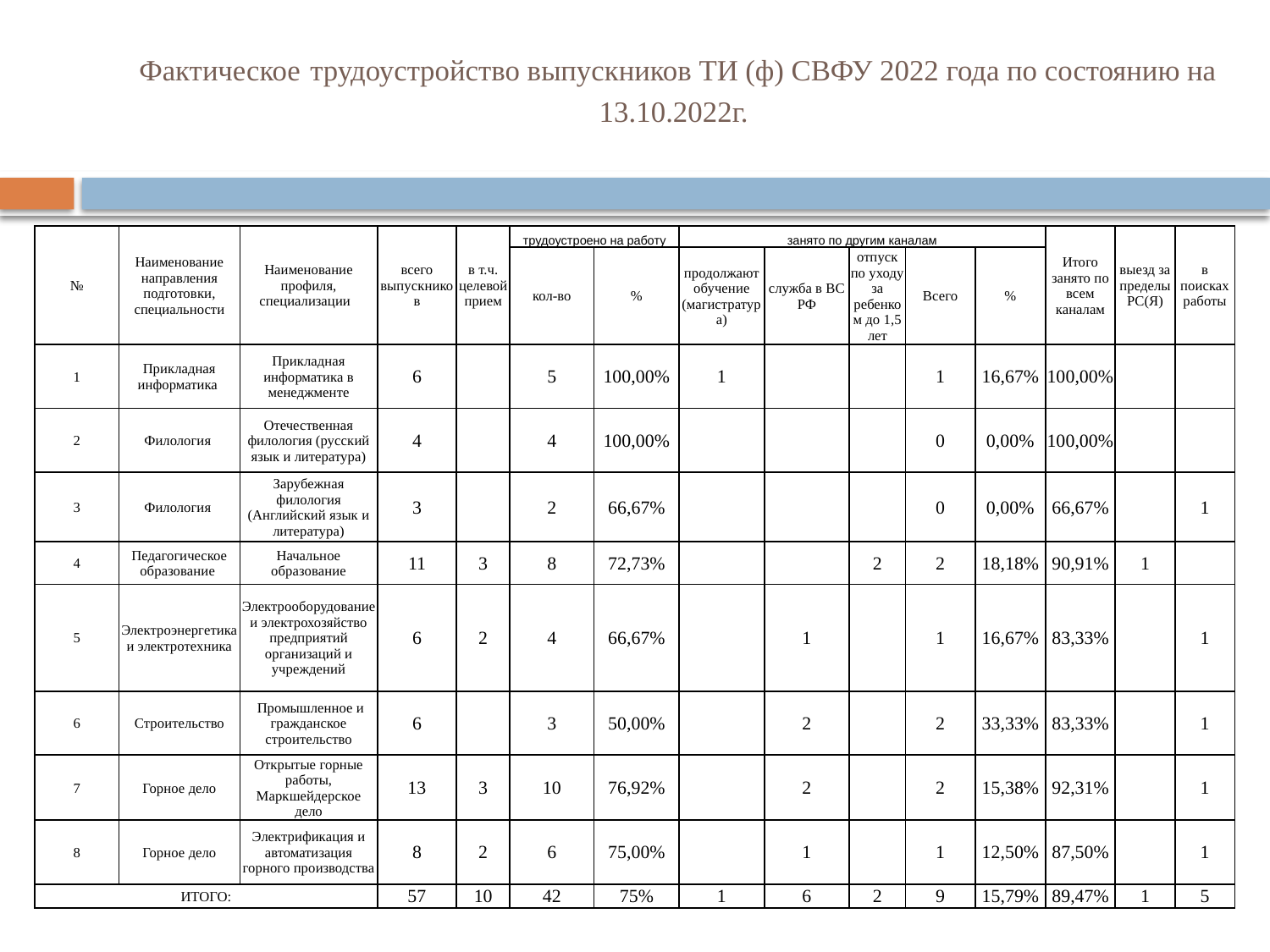

# Фактическое трудоустройство выпускников ТИ (ф) СВФУ 2022 года по состоянию на 13.10.2022г.
| № | Наименование направления подготовки, специальности | Наименование профиля, специализации | всего выпускников | в т.ч. целевой прием | трудоустроено на работу |  | занято по другим каналам |  |  |  |  | Итого занято по всем каналам | выезд за пределы РС(Я) | в поисках работы |
| --- | --- | --- | --- | --- | --- | --- | --- | --- | --- | --- | --- | --- | --- | --- |
|  |  |  |  |  | кол-во | % | продолжают обучение (магистратура) | служба в ВС РФ | отпуск по уходу за ребенком до 1,5 лет | Всего | % |  |  |  |
| 1 | Прикладная информатика | Прикладная информатика в менеджменте | 6 |  | 5 | 100,00% | 1 |  |  | 1 | 16,67% | 100,00% |  |  |
| 2 | Филология | Отечественная филология (русский язык и литература) | 4 |  | 4 | 100,00% |  |  |  | 0 | 0,00% | 100,00% |  |  |
| 3 | Филология | Зарубежная филология (Английский язык и литература) | 3 |  | 2 | 66,67% |  |  |  | 0 | 0,00% | 66,67% |  | 1 |
| 4 | Педагогическое образование | Начальное образование | 11 | 3 | 8 | 72,73% |  |  | 2 | 2 | 18,18% | 90,91% | 1 |  |
| 5 | Электроэнергетика и электротехника | Электрооборудование и электрохозяйство предприятий организаций и учреждений | 6 | 2 | 4 | 66,67% |  | 1 |  | 1 | 16,67% | 83,33% |  | 1 |
| 6 | Строительство | Промышленное и гражданское строительство | 6 |  | 3 | 50,00% |  | 2 |  | 2 | 33,33% | 83,33% |  | 1 |
| 7 | Горное дело | Открытые горные работы, Маркшейдерское дело | 13 | 3 | 10 | 76,92% |  | 2 |  | 2 | 15,38% | 92,31% |  | 1 |
| 8 | Горное дело | Электрификация и автоматизация горного производства | 8 | 2 | 6 | 75,00% |  | 1 |  | 1 | 12,50% | 87,50% |  | 1 |
| ИТОГО: |  |  | 57 | 10 | 42 | 75% | 1 | 6 | 2 | 9 | 15,79% | 89,47% | 1 | 5 |